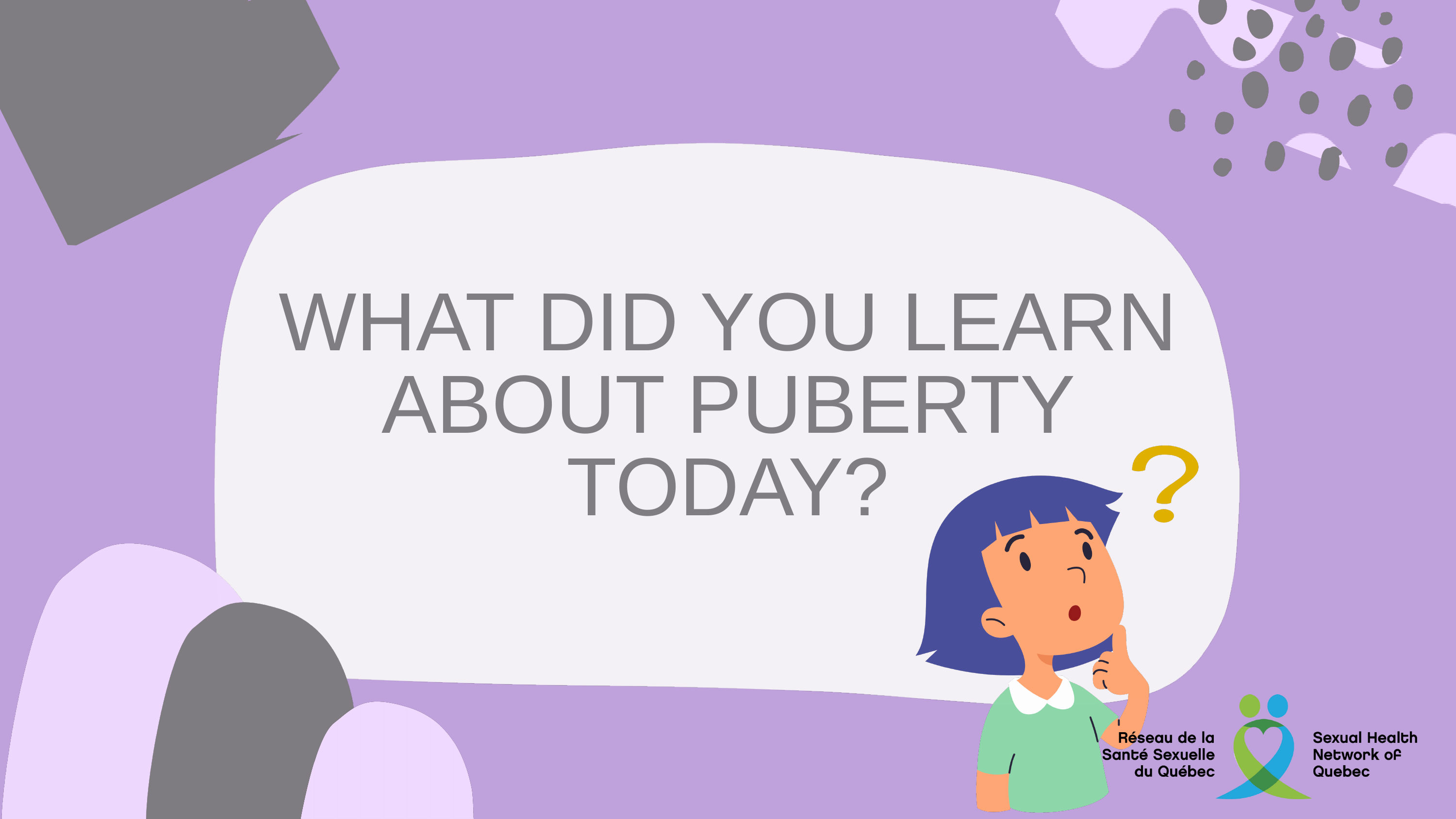

WHAT DID YOU LEARN ABOUT PUBERTY TODAY?